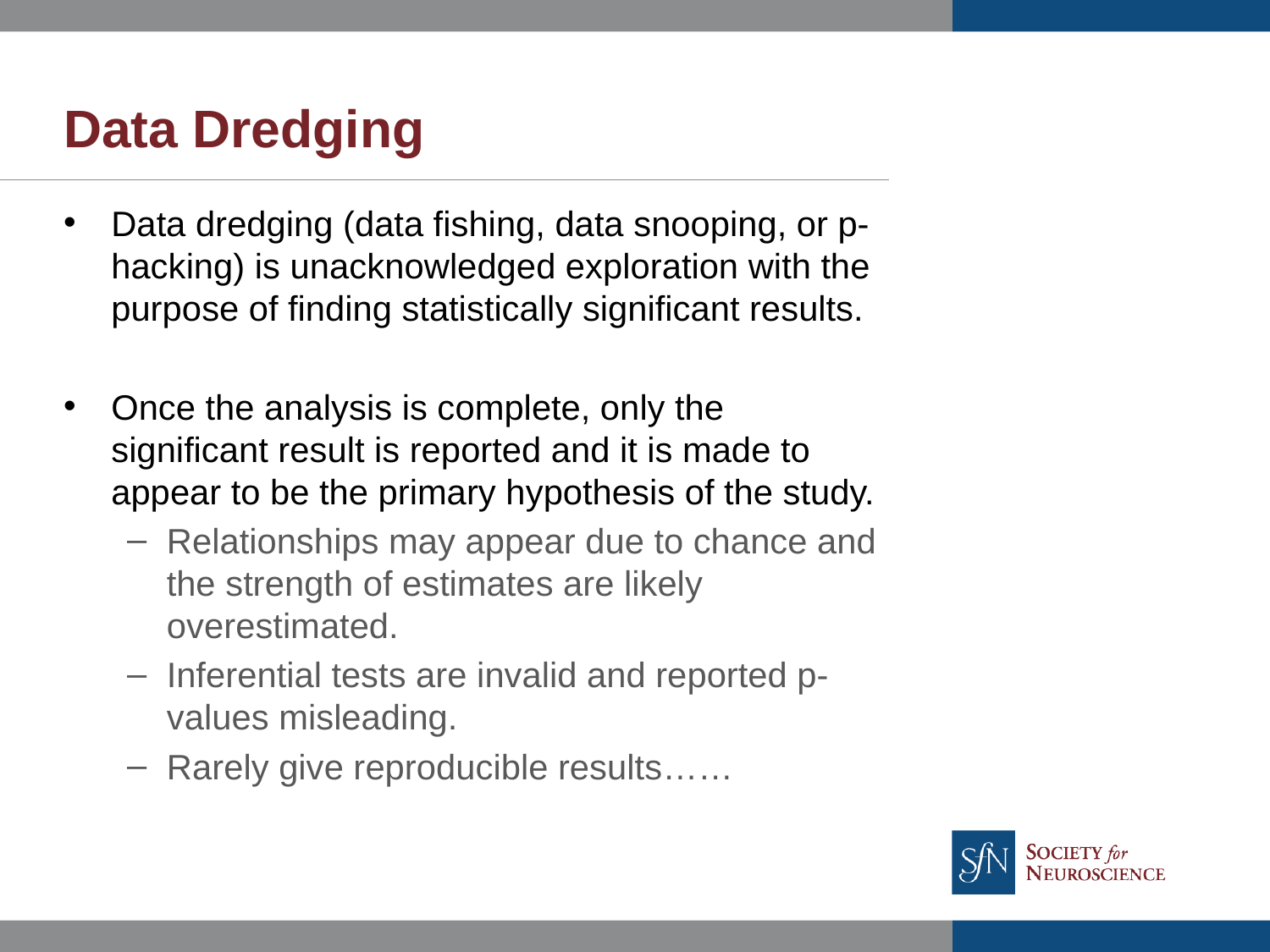

# Data Dredging
Data dredging (data fishing, data snooping, or p-hacking) is unacknowledged exploration with the purpose of finding statistically significant results.

Once the analysis is complete, only the significant result is reported and it is made to appear to be the primary hypothesis of the study.
Relationships may appear due to chance and the strength of estimates are likely overestimated.
Inferential tests are invalid and reported p-values misleading.
Rarely give reproducible results……